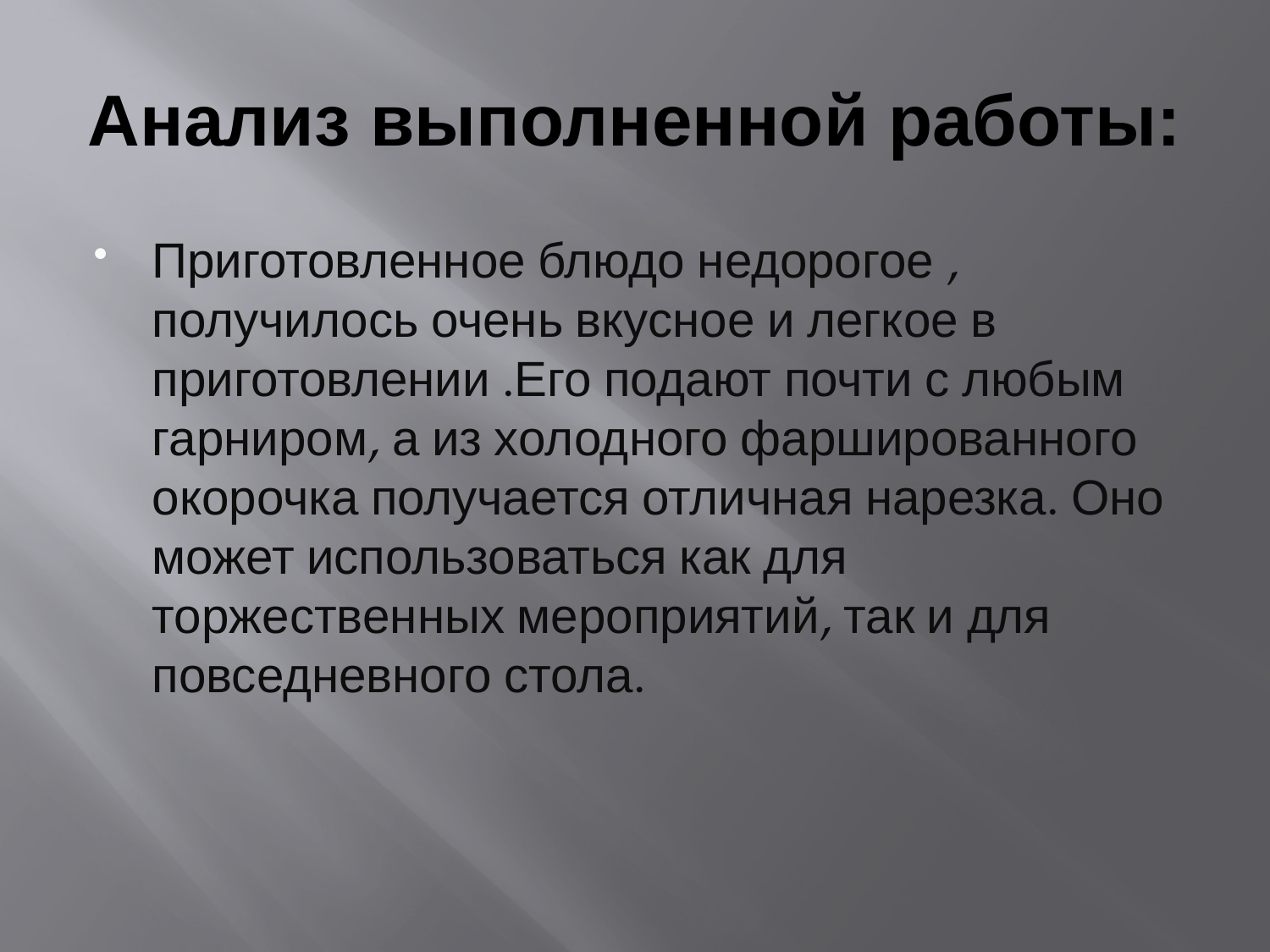

# Анализ выполненной работы:
Приготовленное блюдо недорогое , получилось очень вкусное и легкое в приготовлении .Его подают почти с любым гарниром, а из холодного фаршированного окорочка получается отличная нарезка. Оно может использоваться как для торжественных мероприятий, так и для повседневного стола.